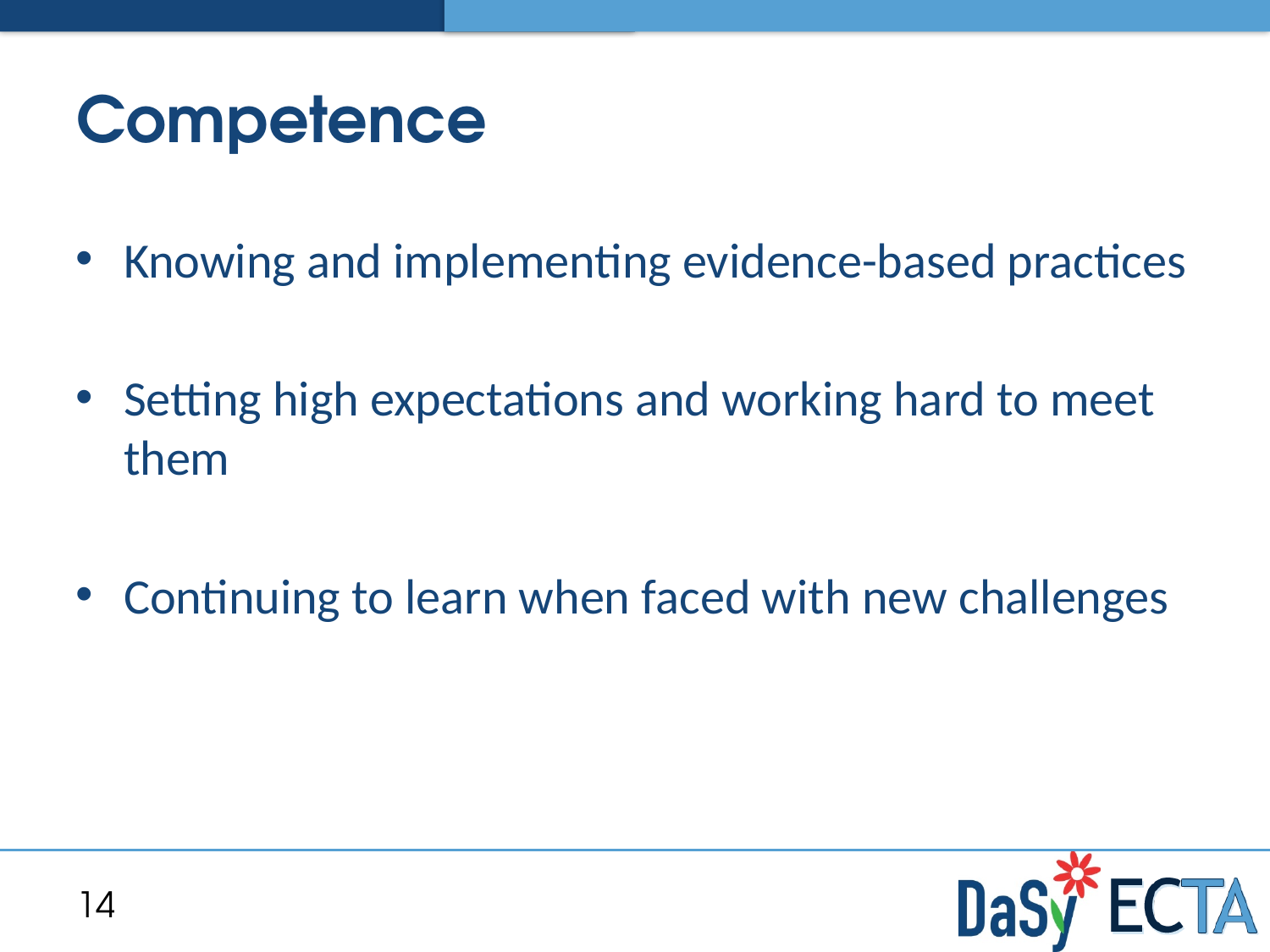

# Competence
Knowing and implementing evidence-based practices

Setting high expectations and working hard to meet them

Continuing to learn when faced with new challenges

14